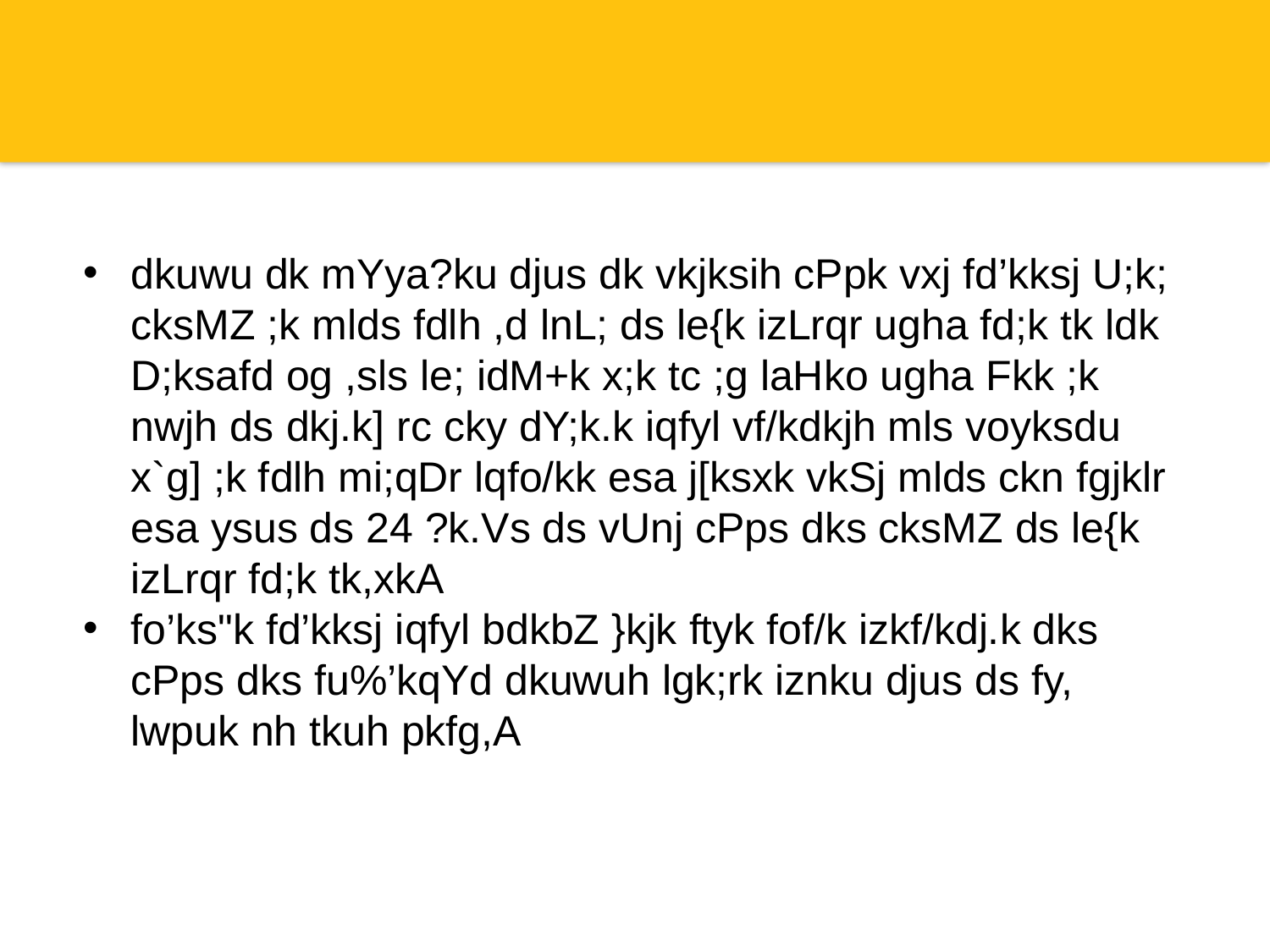

dkuwu dk mYya?ku djus dk vkjksih cPpk vxj fd’kksj U;k; cksMZ ;k mlds fdlh ,d lnL; ds le{k izLrqr ugha fd;k tk ldk D;ksafd og ,sls le; idM+k x;k tc ;g laHko ugha Fkk ;k nwjh ds dkj.k] rc cky dY;k.k iqfyl vf/kdkjh mls voyksdu x`g] ;k fdlh mi;qDr lqfo/kk esa j[ksxk vkSj mlds ckn fgjklr esa ysus ds 24 ?k.Vs ds vUnj cPps dks cksMZ ds le{k izLrqr fd;k tk,xkA
fo’ks"k fd’kksj iqfyl bdkbZ }kjk ftyk fof/k izkf/kdj.k dks cPps dks fu%’kqYd dkuwuh lgk;rk iznku djus ds fy, lwpuk nh tkuh pkfg,A